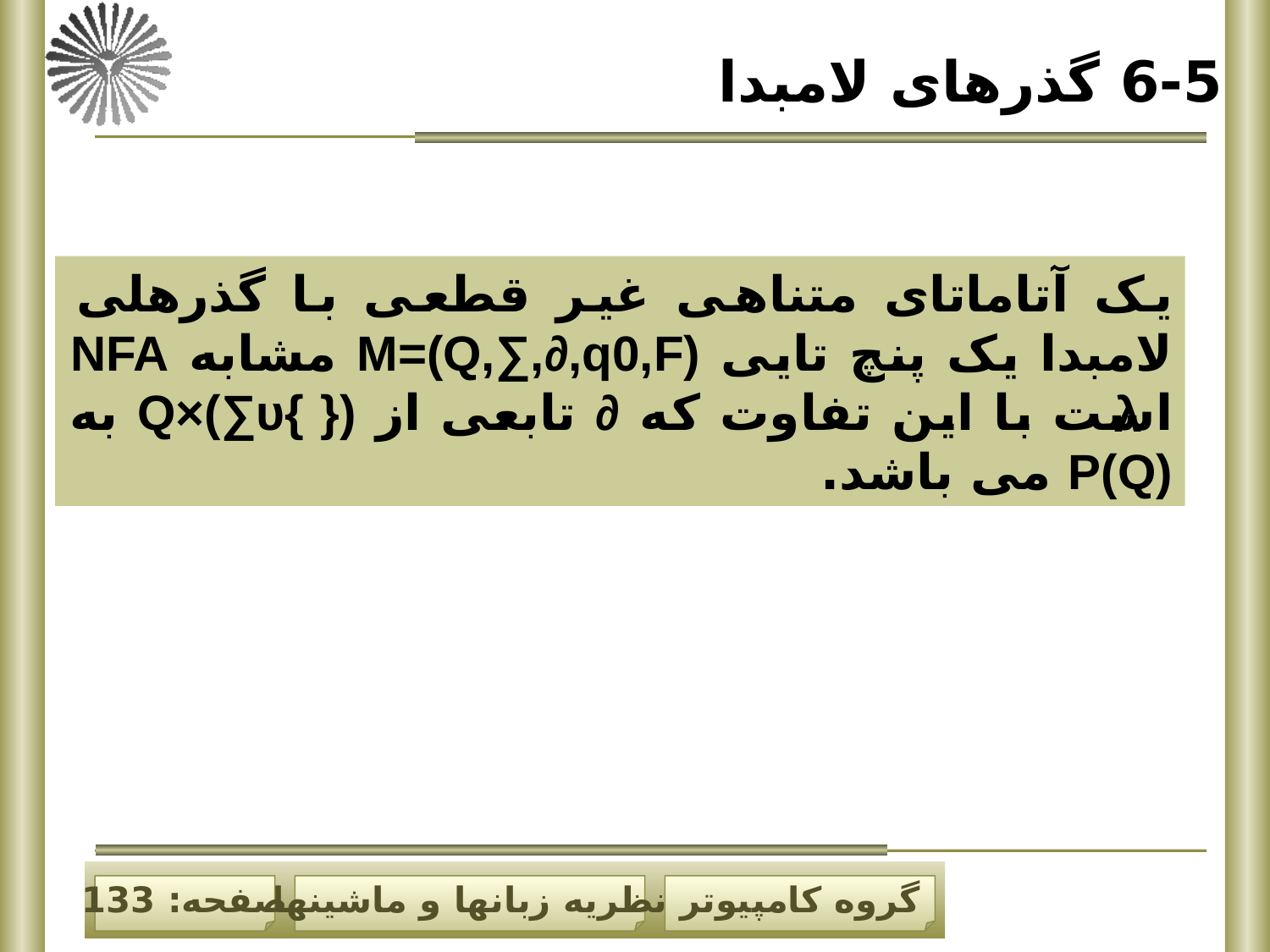

6-5 گذرهای لامبدا
یک آتاماتای متناهی غیر قطعی با گذرهلی لامبدا یک پنچ تایی M=(Q,∑,∂,q0,F) مشابه NFA است با این تفاوت که ∂ تابعی از Q×(∑υ{ }) به P(Q) می باشد.
λ